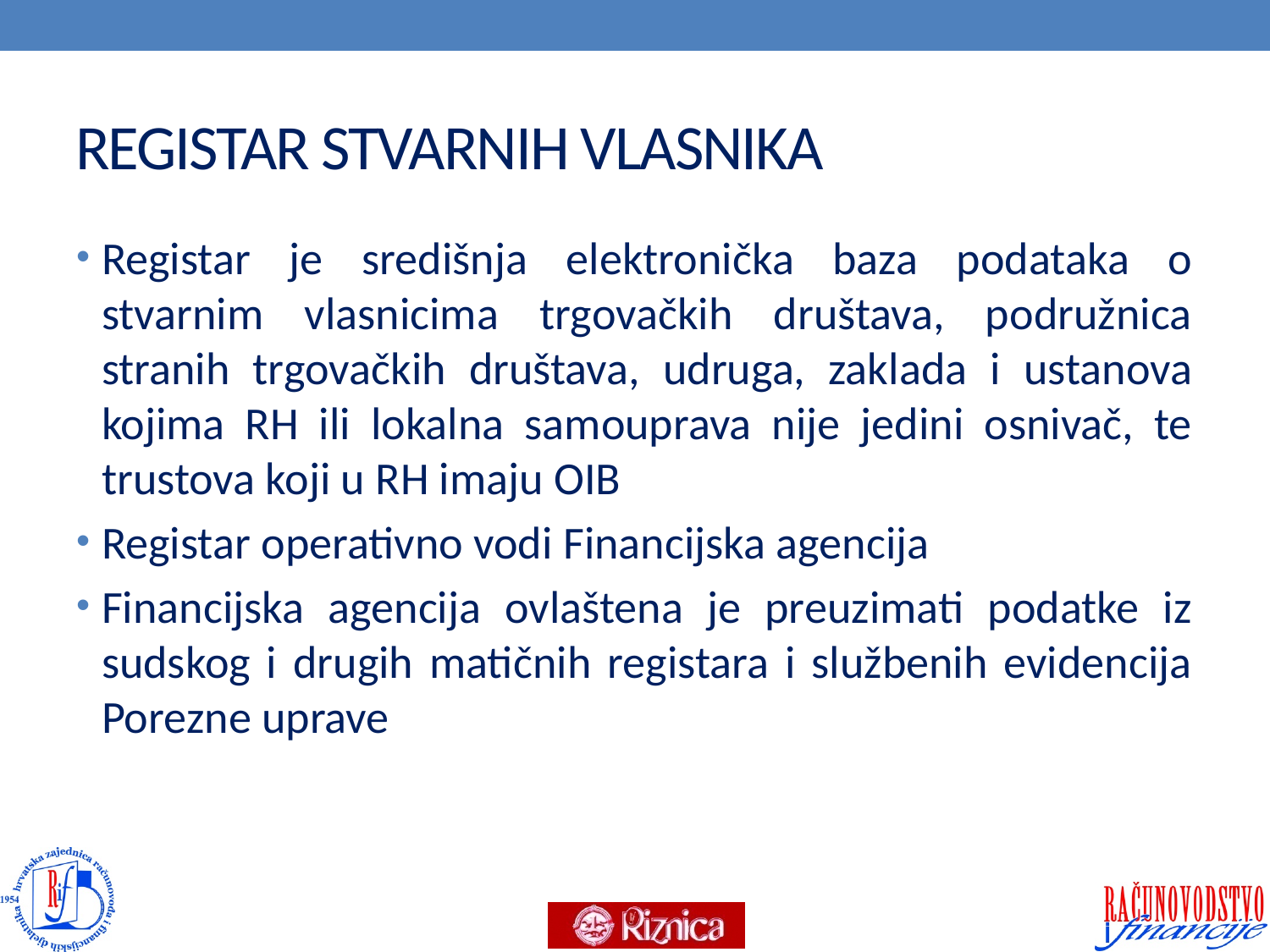

# REGISTAR STVARNIH VLASNIKA
Registar je središnja elektronička baza podataka o stvarnim vlasnicima trgovačkih društava, podružnica stranih trgovačkih društava, udruga, zaklada i ustanova kojima RH ili lokalna samouprava nije jedini osnivač, te trustova koji u RH imaju OIB
Registar operativno vodi Financijska agencija
Financijska agencija ovlaštena je preuzimati podatke iz sudskog i drugih matičnih registara i službenih evidencija Porezne uprave